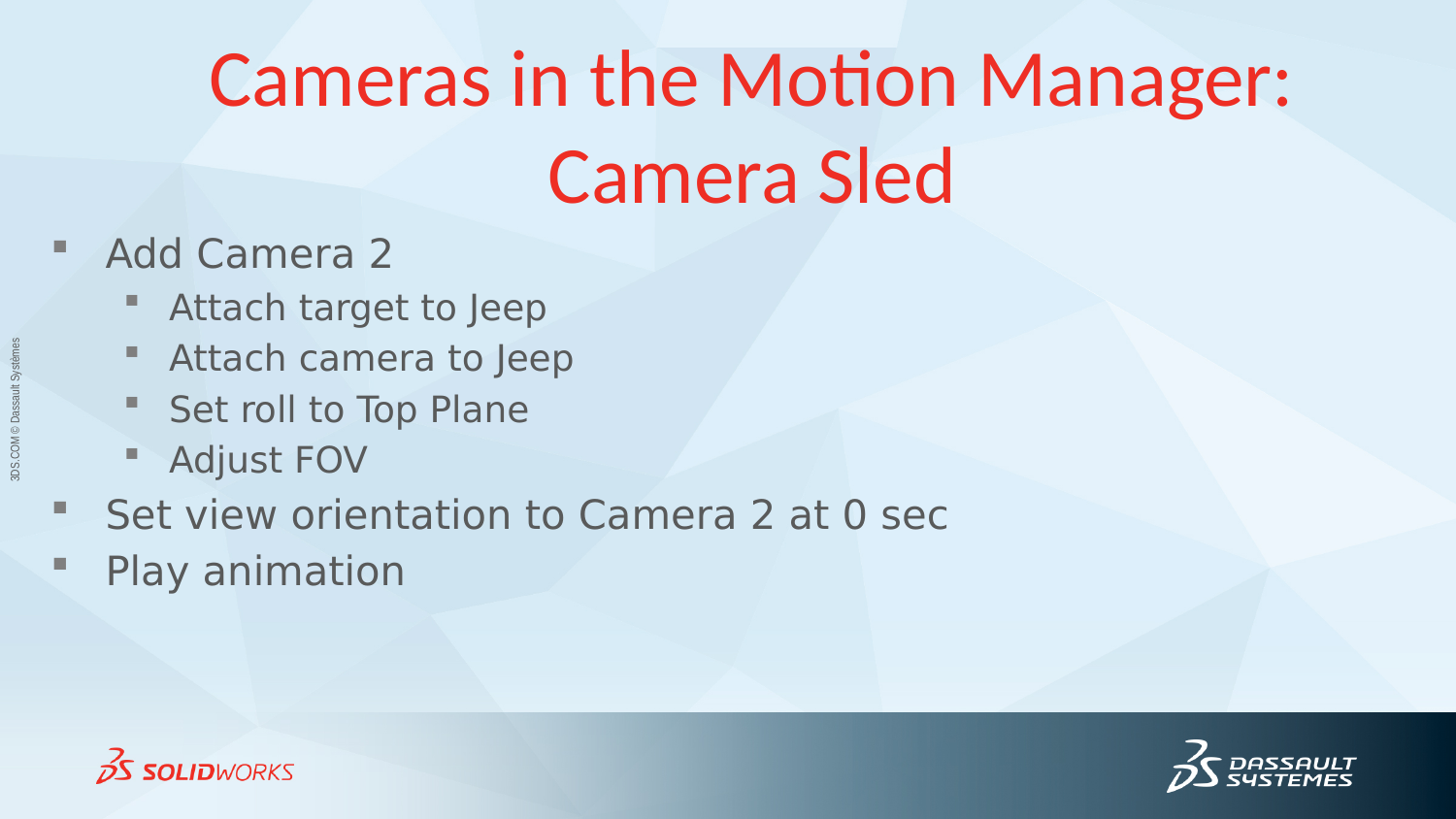

# Cameras in the Motion Manager: Camera Sled
Add Camera 2
Attach target to Jeep
Attach camera to Jeep
Set roll to Top Plane
Adjust FOV
Set view orientation to Camera 2 at 0 sec
Play animation